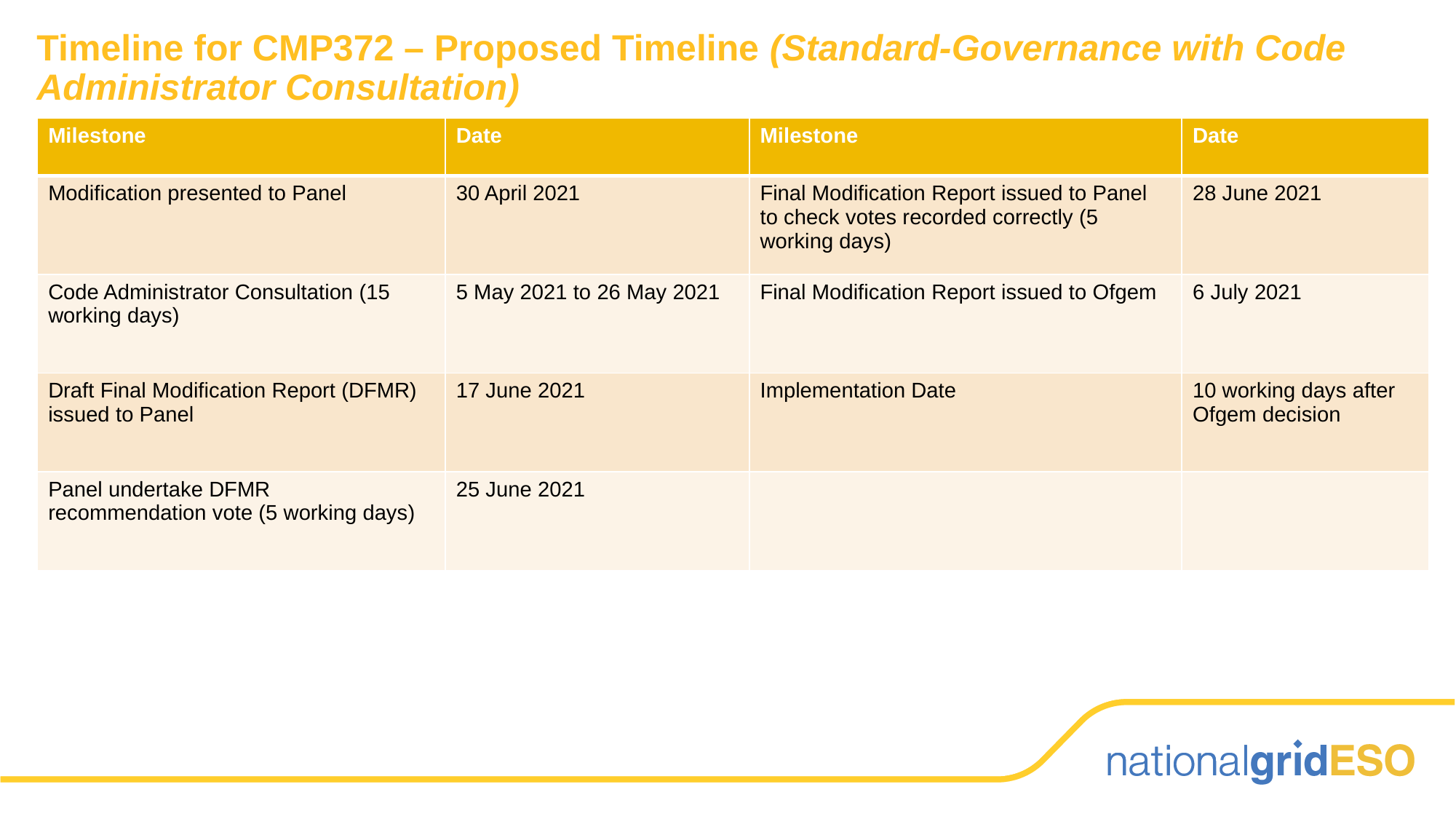

# Timeline for CMP372 – Proposed Timeline (Standard-Governance with Code Administrator Consultation)

| Milestone | Date | Milestone | Date |
| --- | --- | --- | --- |
| Modification presented to Panel | 30 April 2021 | Final Modification Report issued to Panel to check votes recorded correctly (5 working days) | 28 June 2021 |
| Code Administrator Consultation (15 working days) | 5 May 2021 to 26 May 2021 | Final Modification Report issued to Ofgem | 6 July 2021 |
| Draft Final Modification Report (DFMR) issued to Panel | 17 June 2021 | Implementation Date | 10 working days after Ofgem decision |
| Panel undertake DFMR recommendation vote (5 working days) | 25 June 2021 |  |  |